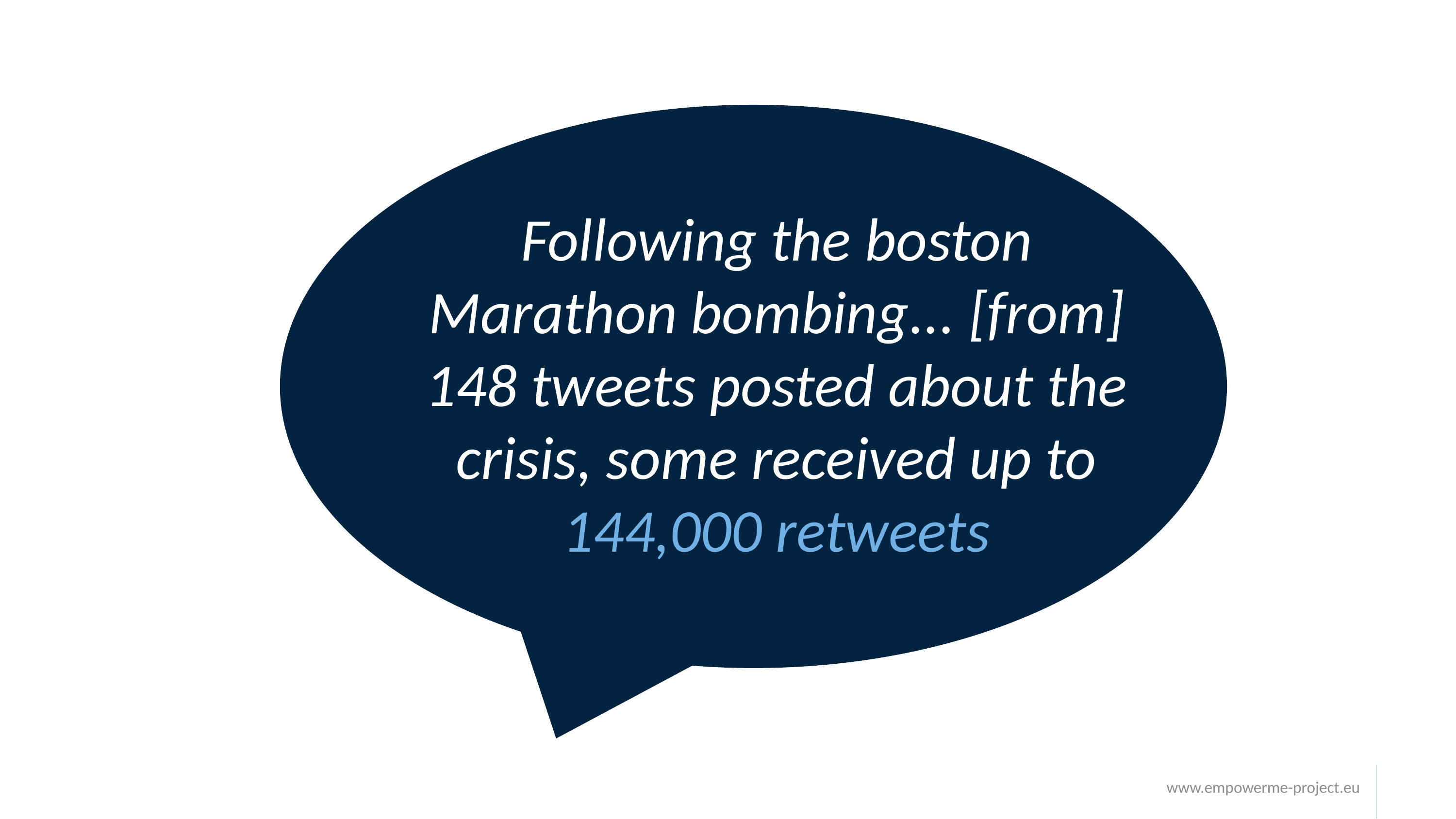

Following the boston Marathon bombing... [from] 148 tweets posted about the crisis, some received up to 144,000 retweets
www.empowerme-project.eu